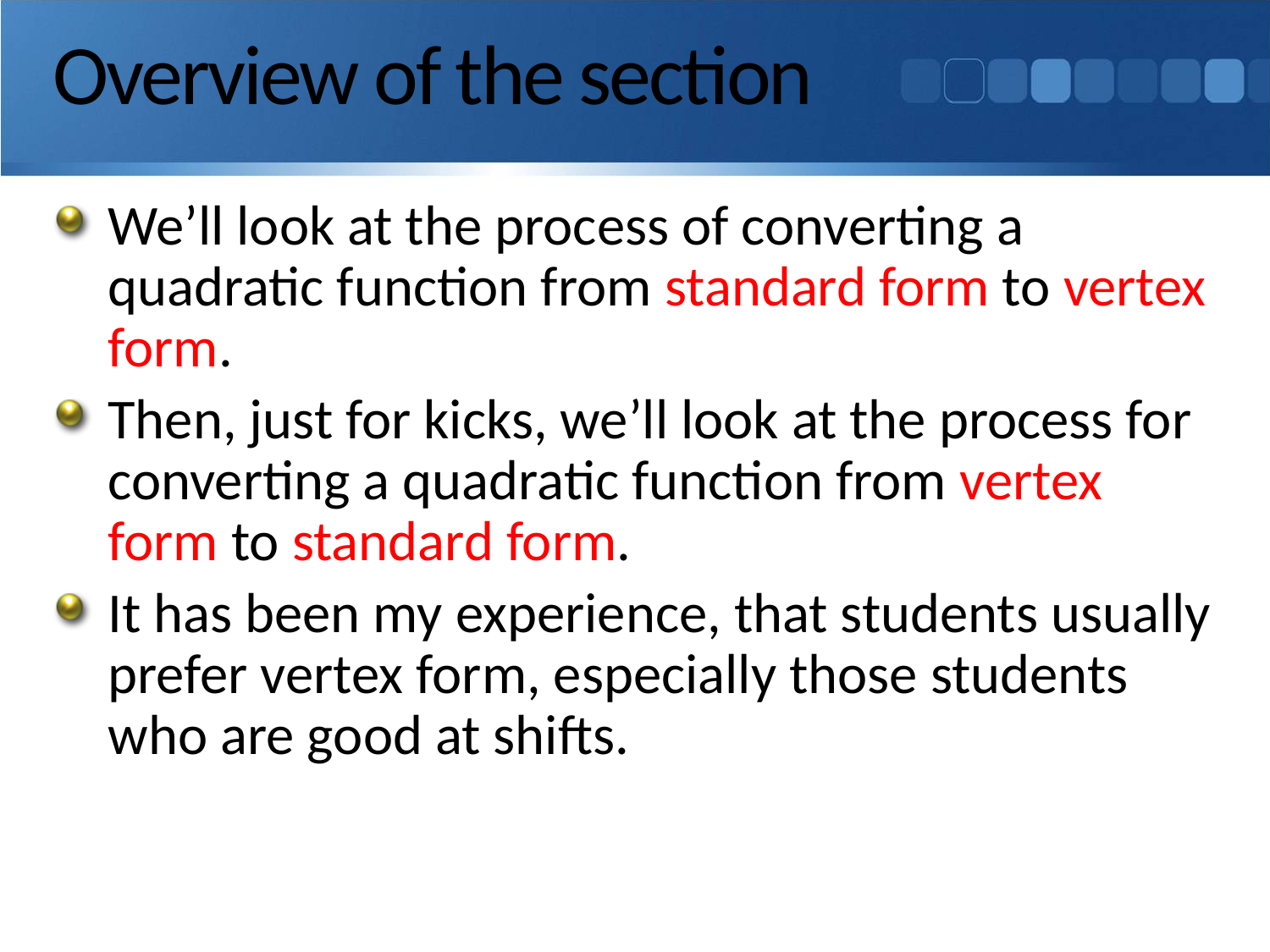

# Overview of the section
We’ll look at the process of converting a quadratic function from standard form to vertex form.
Then, just for kicks, we’ll look at the process for converting a quadratic function from vertex form to standard form.
It has been my experience, that students usually prefer vertex form, especially those students who are good at shifts.